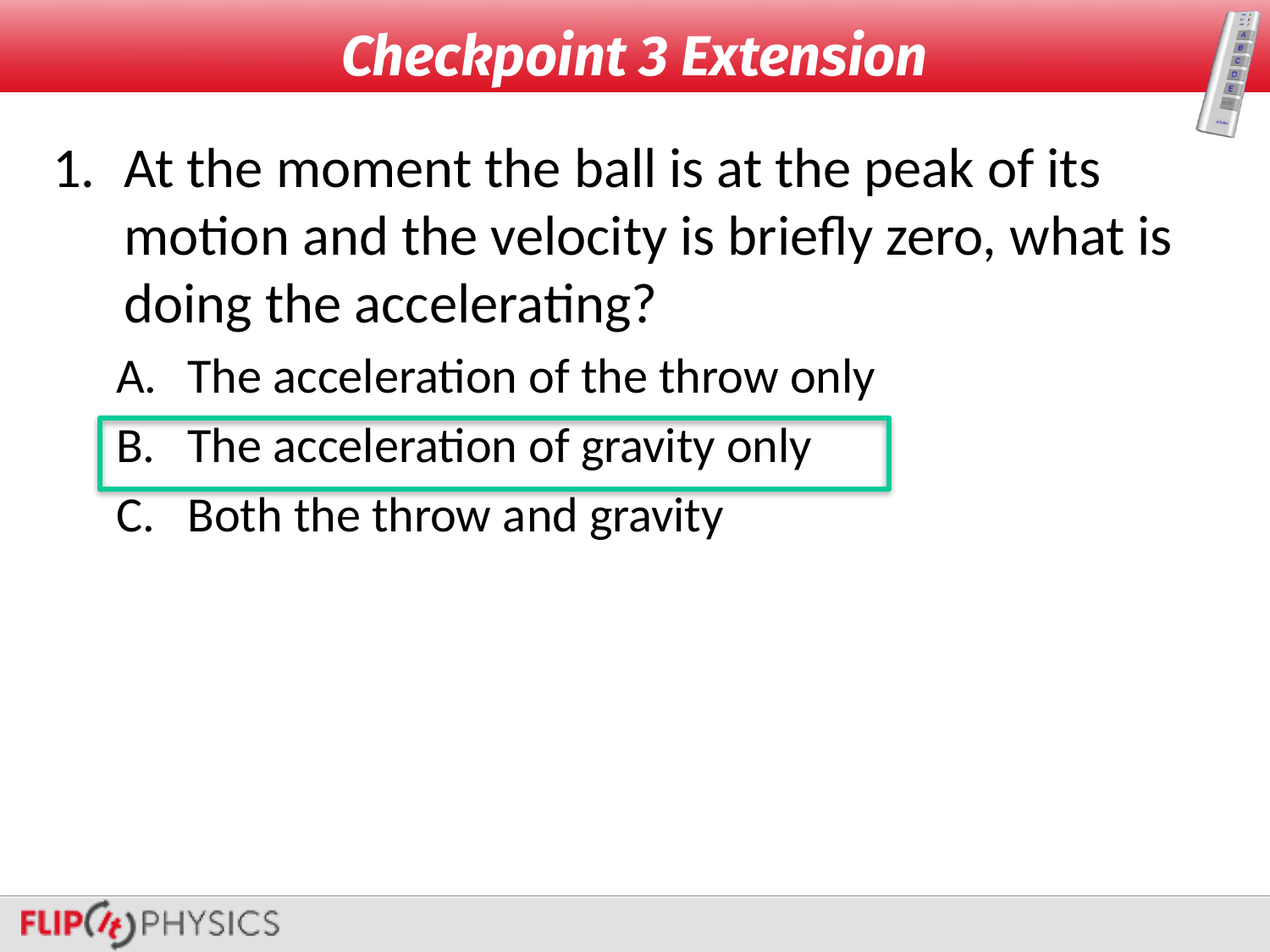

# Checkpoint 3 Extension
At the moment the ball is at the peak of its motion and the velocity is briefly zero, what is doing the accelerating?
The acceleration of the throw only
The acceleration of gravity only
Both the throw and gravity